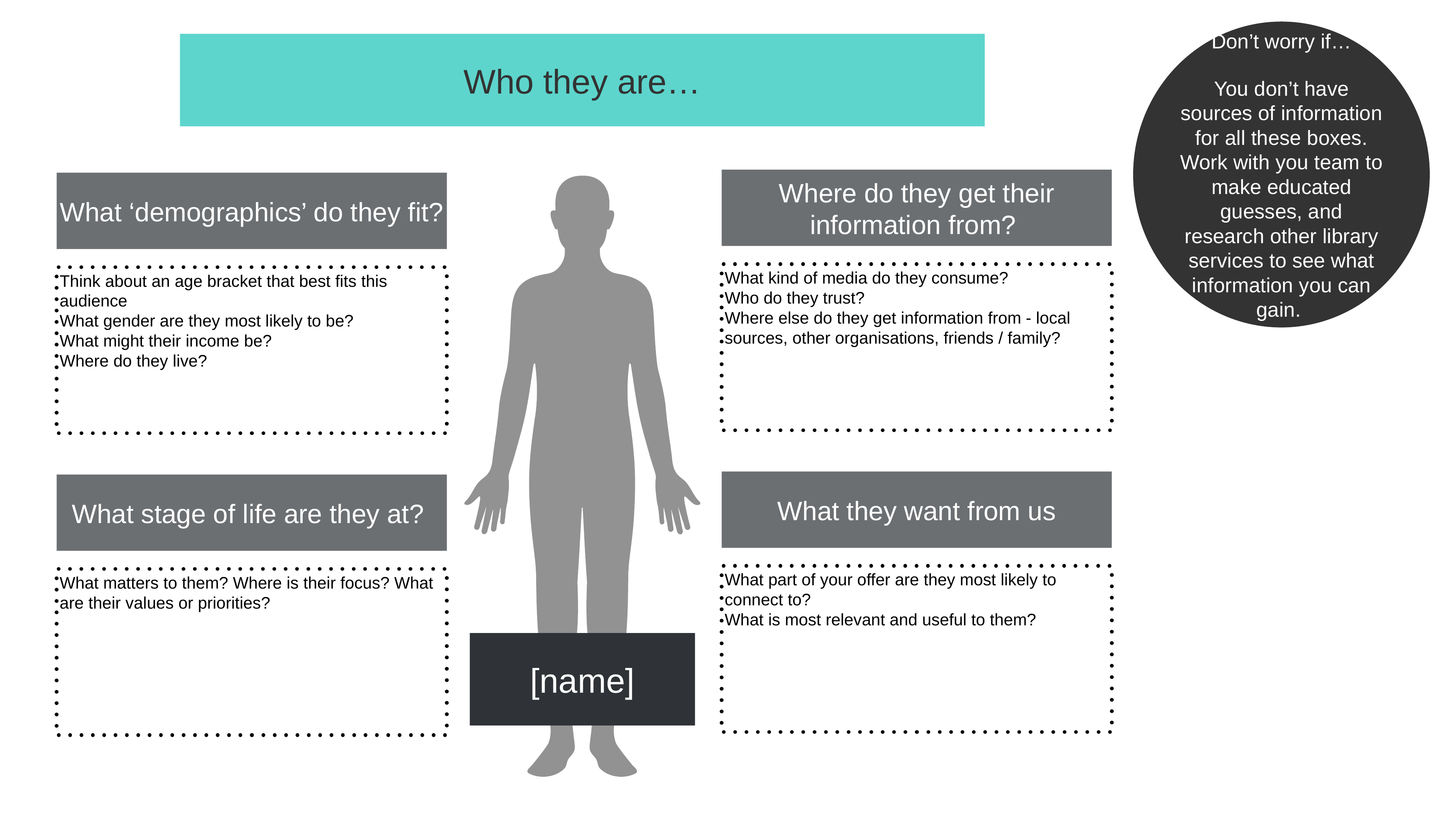

Don’t worry if…
You don’t have sources of information for all these boxes. Work with you team to make educated guesses, and research other library services to see what information you can gain.
Who they are…
Where do they get their information from?
What ‘demographics’ do they fit?

What kind of media do they consume?
Who do they trust?
Where else do they get information from - local sources, other organisations, friends / family?

Think about an age bracket that best fits this audience
What gender are they most likely to be?
What might their income be?
Where do they live?

What they want from us
What stage of life are they at?
What part of your offer are they most likely to connect to?
What is most relevant and useful to them?

What matters to them? Where is their focus? What are their values or priorities?

[name]